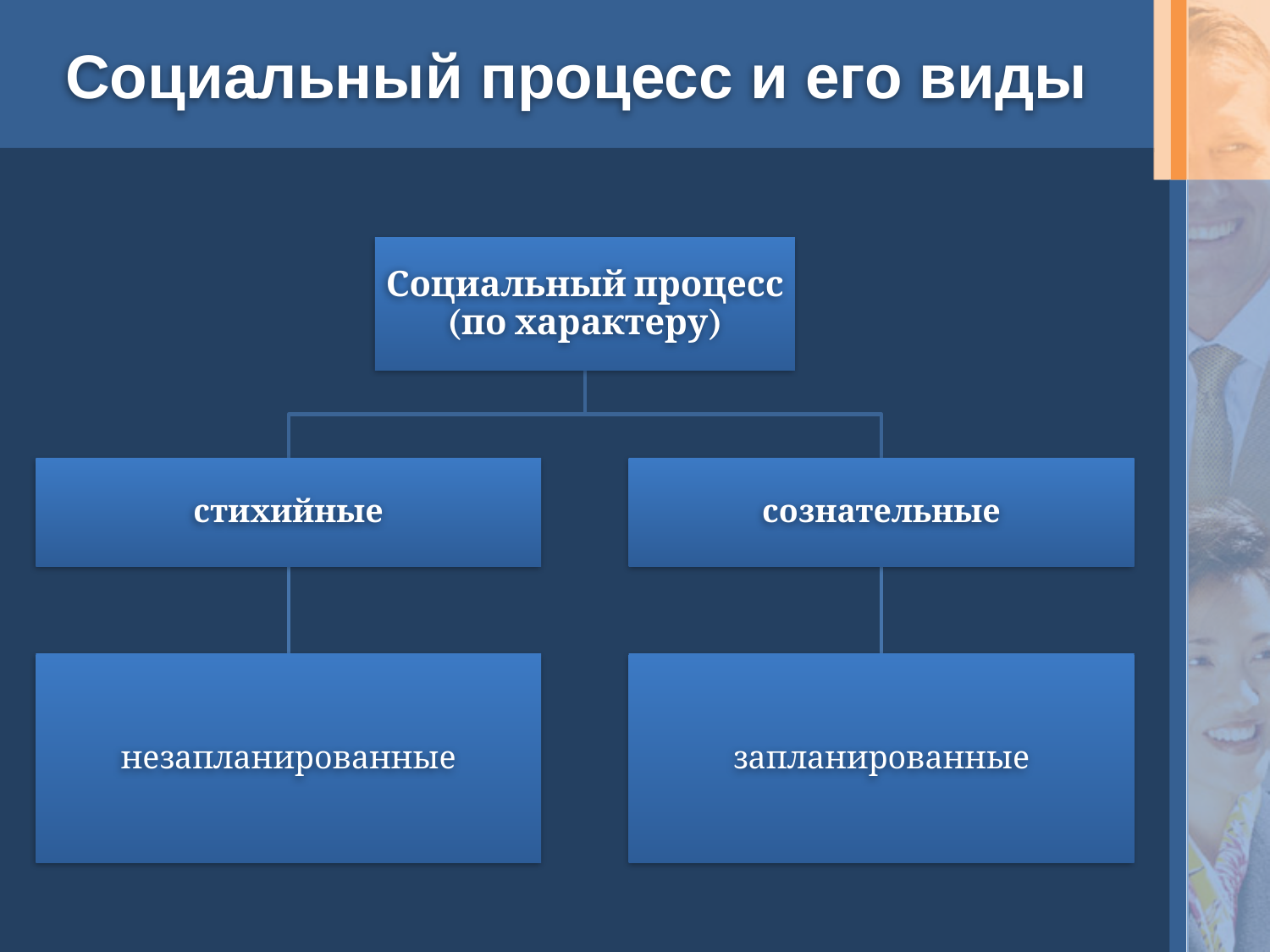

# Социальный процесс и его виды

Социальный процесс (по характеру)

стихийные

сознательные

незапланированные

запланированные